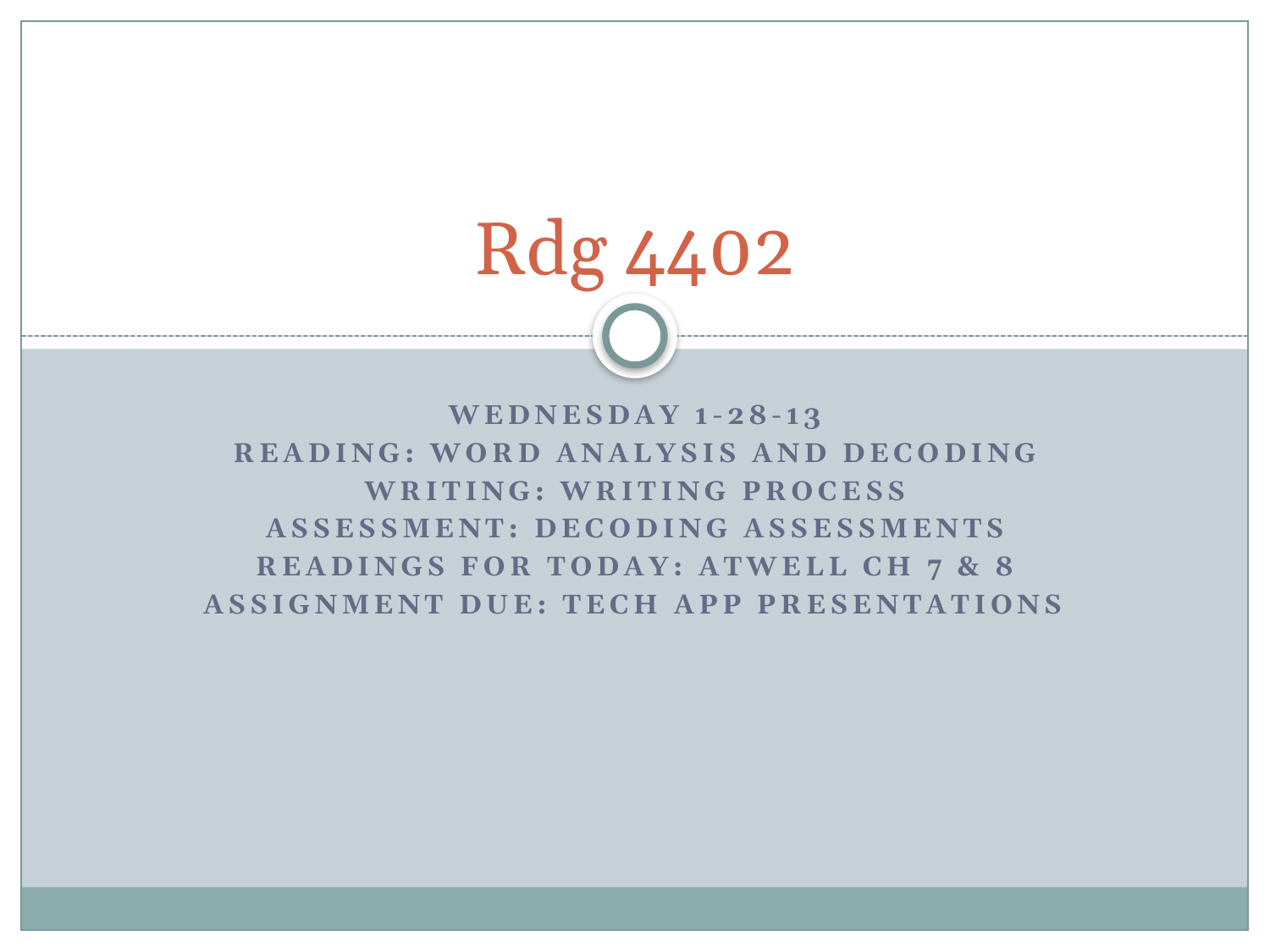

# Rdg 4402
Wednesday 1-28-13
Reading: word analysis and decoding
Writing: writing process
Assessment: decoding assessments
Readings for today: Atwell Ch 7 & 8
Assignment Due: Tech App Presentations